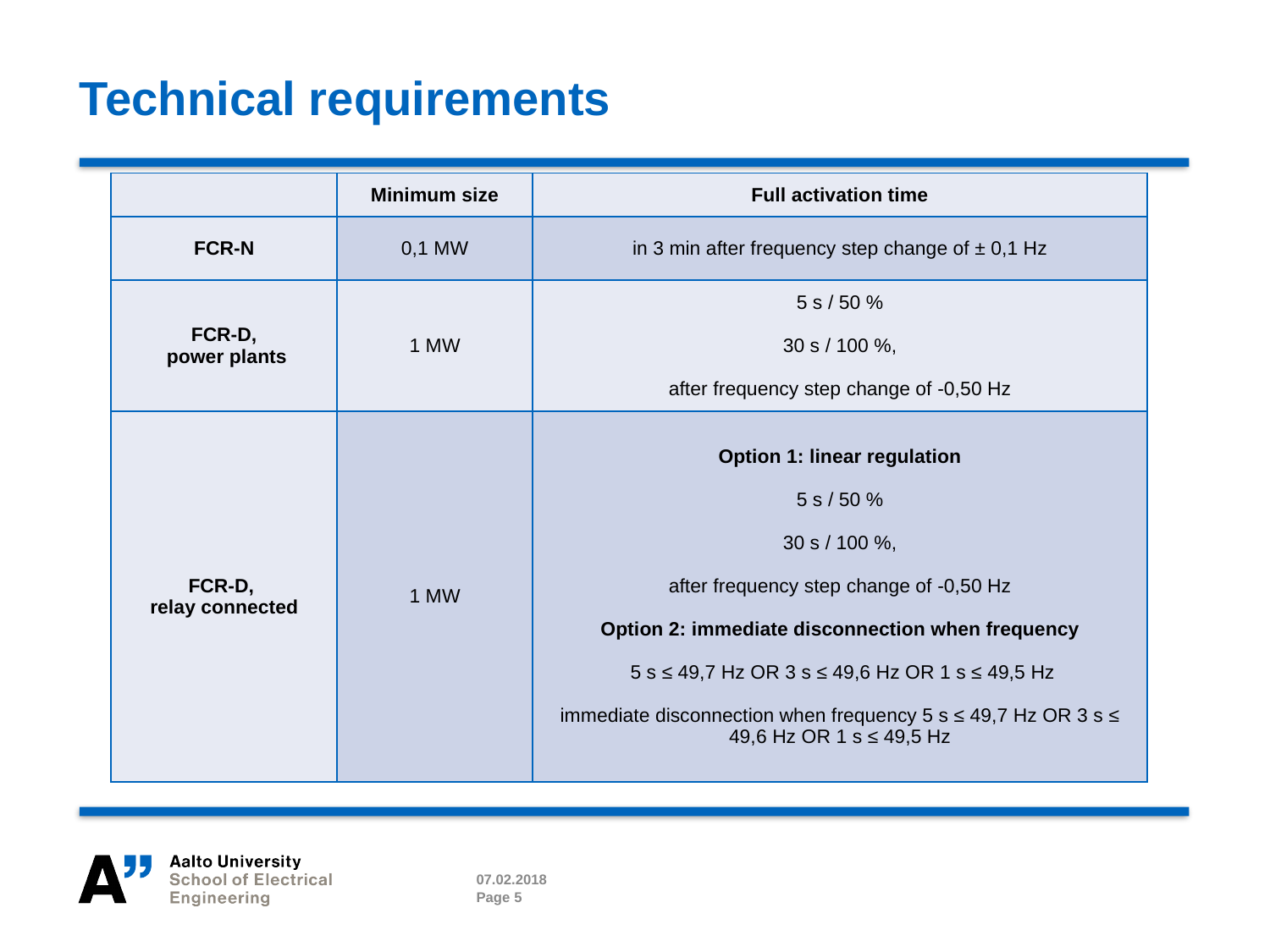

# Technical requirements
|  | Minimum size | Full activation time |
| --- | --- | --- |
| FCR-N | 0,1 MW | in 3 min after frequency step change of ± 0,1 Hz |
| FCR-D, power plants | 1 MW | 5 s / 50 % 30 s / 100 %, after frequency step change of -0,50 Hz |
| FCR-D, relay connected | 1 MW | Option 1: linear regulation 5 s / 50 % 30 s / 100 %, after frequency step change of -0,50 Hz Option 2: immediate disconnection when frequency 5 s ≤ 49,7 Hz OR 3 s ≤ 49,6 Hz OR 1 s ≤ 49,5 Hz immediate disconnection when frequency 5 s ≤ 49,7 Hz OR 3 s ≤ 49,6 Hz OR 1 s ≤ 49,5 Hz |

07.02.2018
Page 5